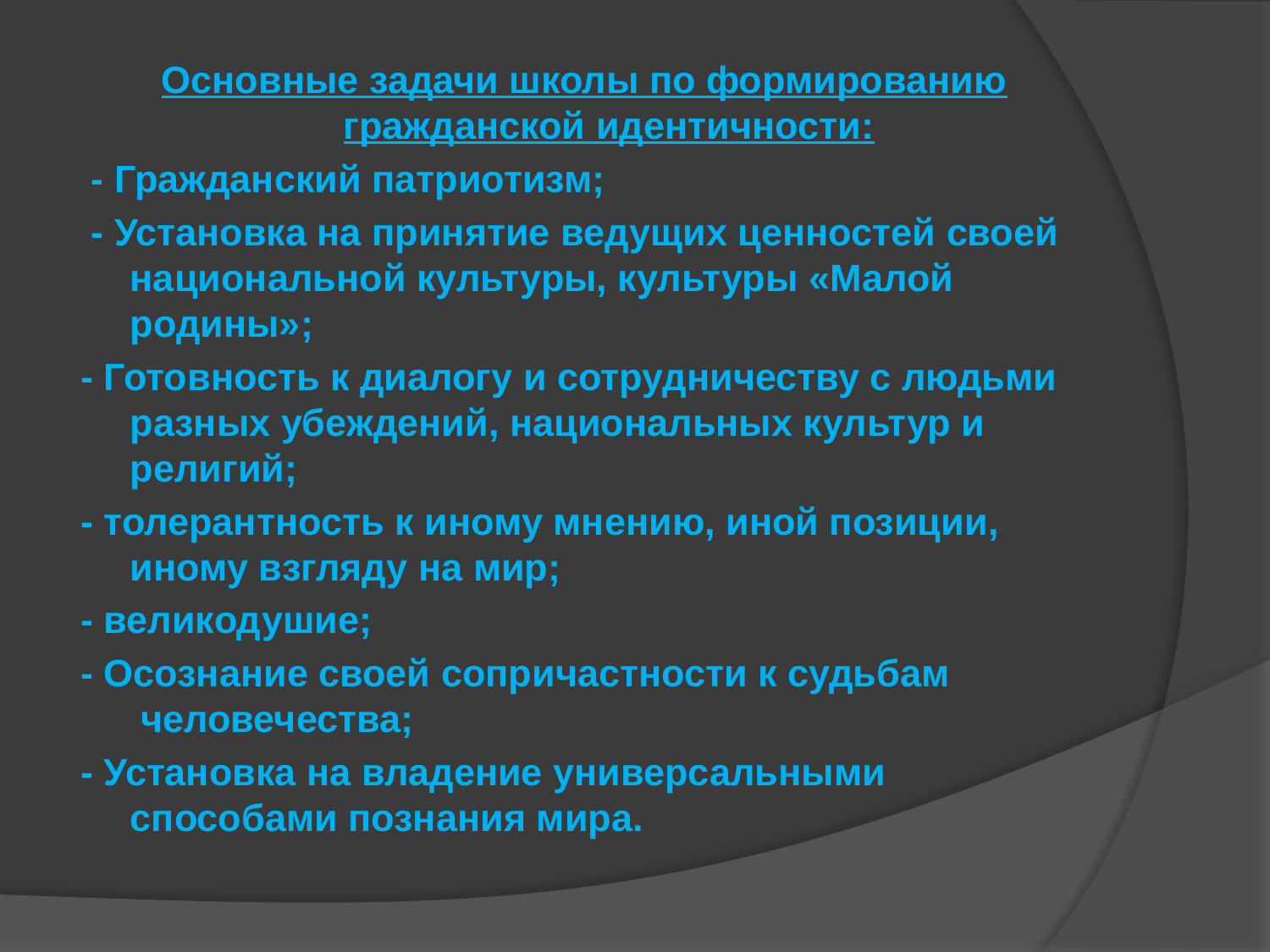

#
Основные задачи школы по формированию гражданской идентичности:
 - Гражданский патриотизм;
 - Установка на принятие ведущих ценностей своей национальной культуры, культуры «Малой родины»;
- Готовность к диалогу и сотрудничеству с людьми разных убеждений, национальных культур и религий;
- толерантность к иному мнению, иной позиции, иному взгляду на мир;
- великодушие;
- Осознание своей сопричастности к судьбам  человечества;
- Установка на владение универсальными способами познания мира.